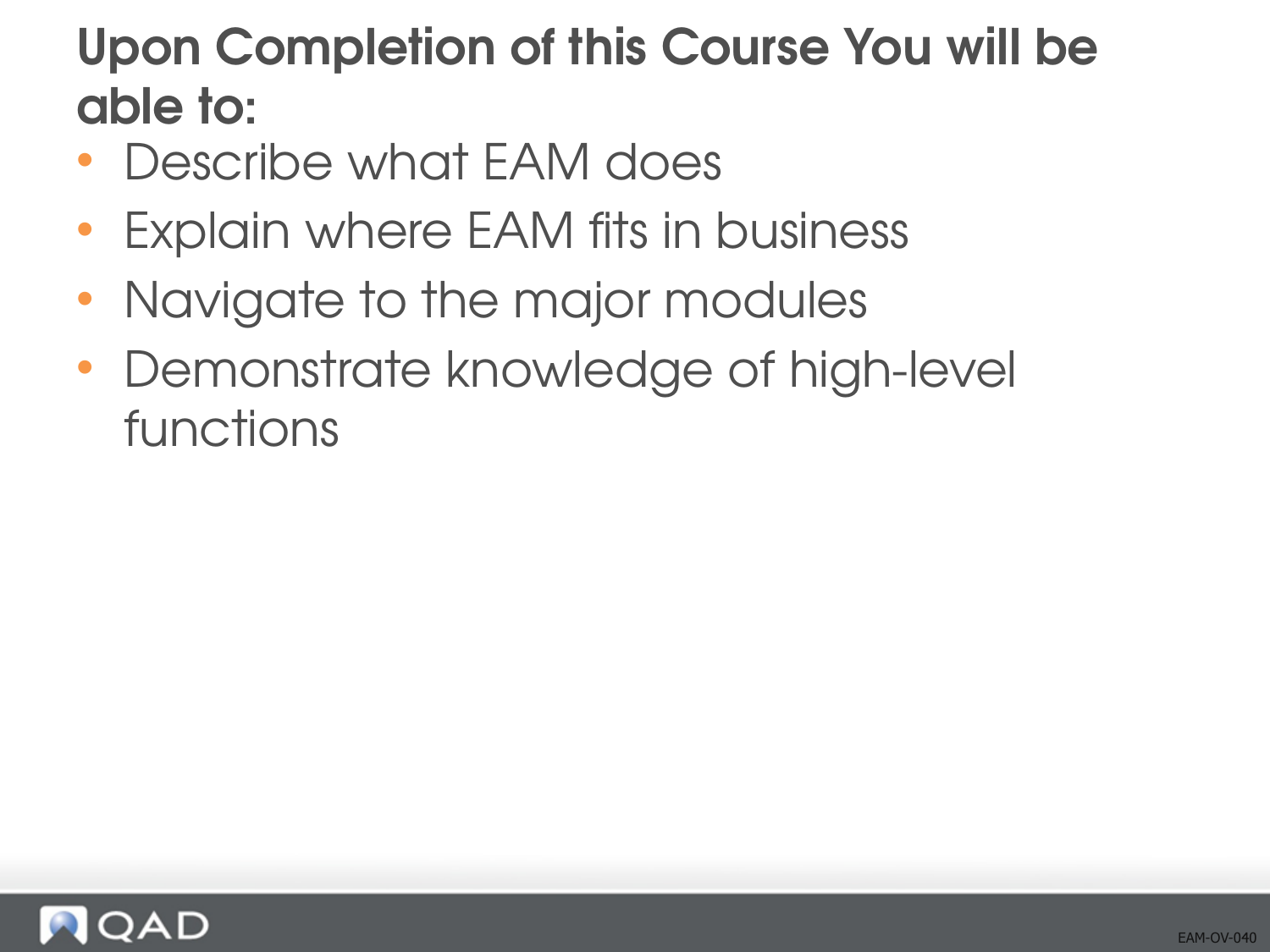

# Upon Completion of this Course You will be able to:
Describe what EAM does
Explain where EAM fits in business
Navigate to the major modules
Demonstrate knowledge of high-level functions
EAM-OV-040